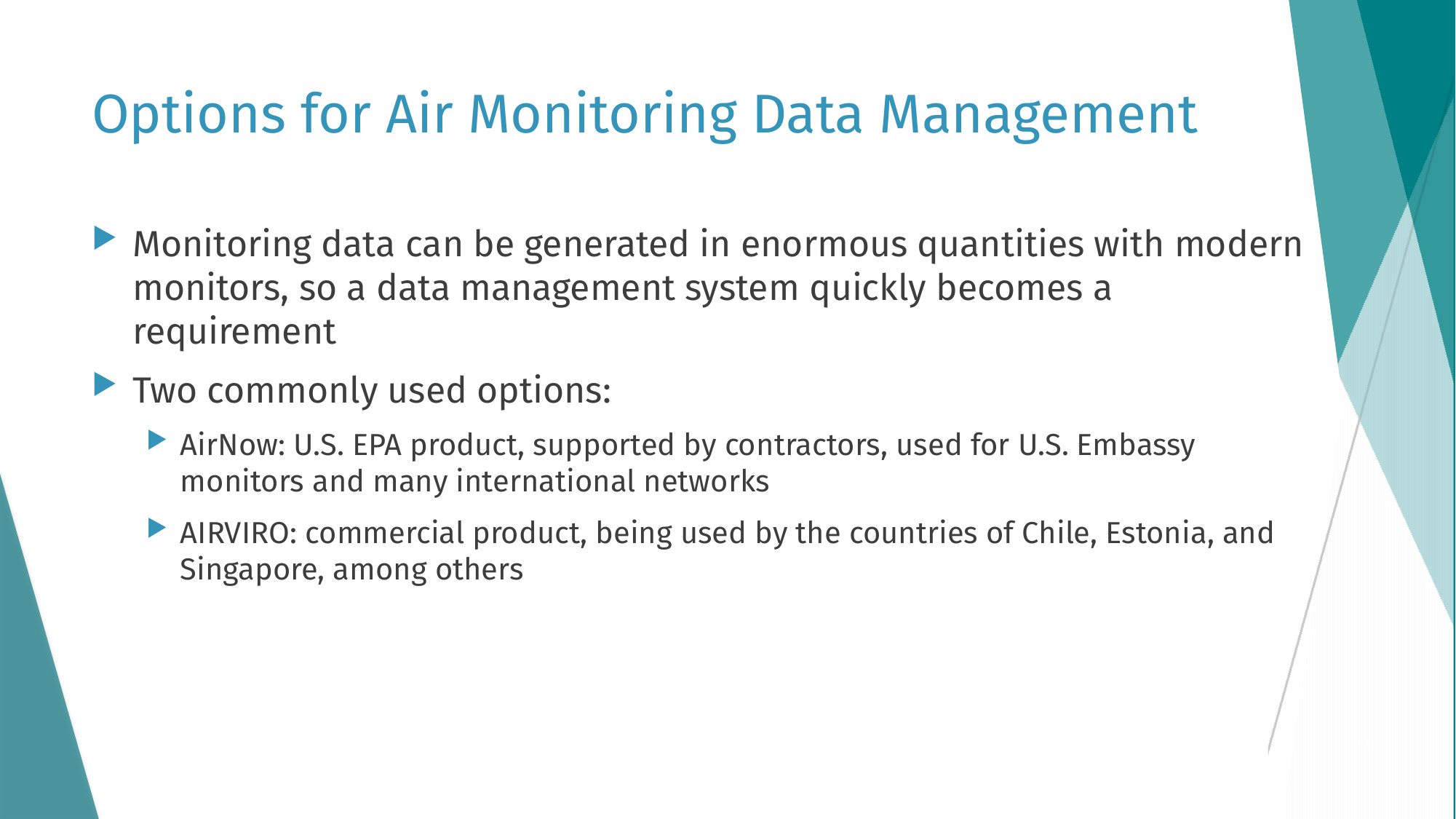

# Options for Air Monitoring Data Management
Monitoring data can be generated in enormous quantities with modern monitors, so a data management system quickly becomes a requirement
Two commonly used options:​
AirNow: U.S. EPA product, supported by contractors, used for U.S. Embassy monitors and many international networks​
AIRVIRO: commercial product, being used by the countries of Chile, Estonia, and Singapore, among others​
38